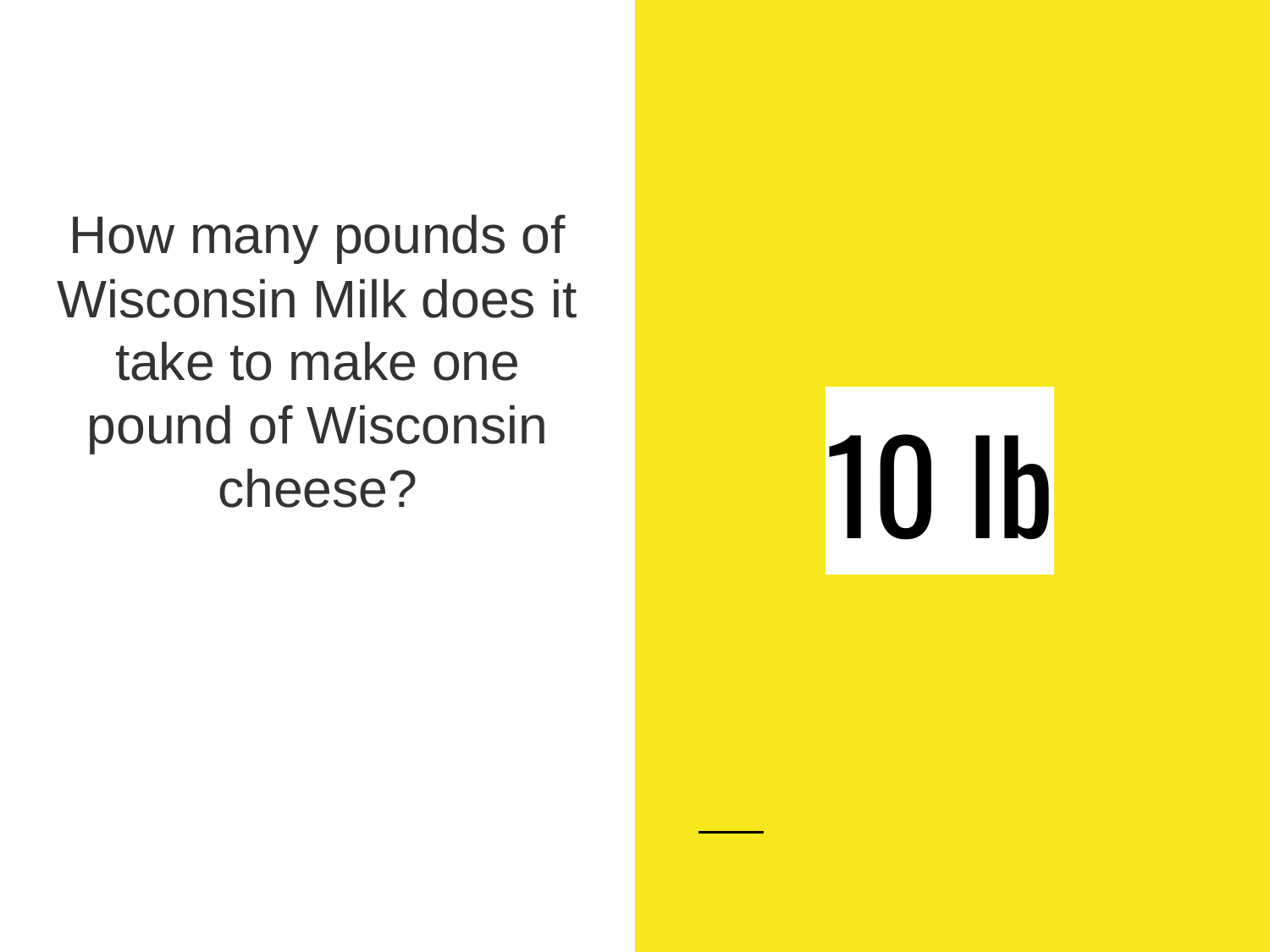

10 lb
# How many pounds of Wisconsin Milk does it take to make one pound of Wisconsin cheese?